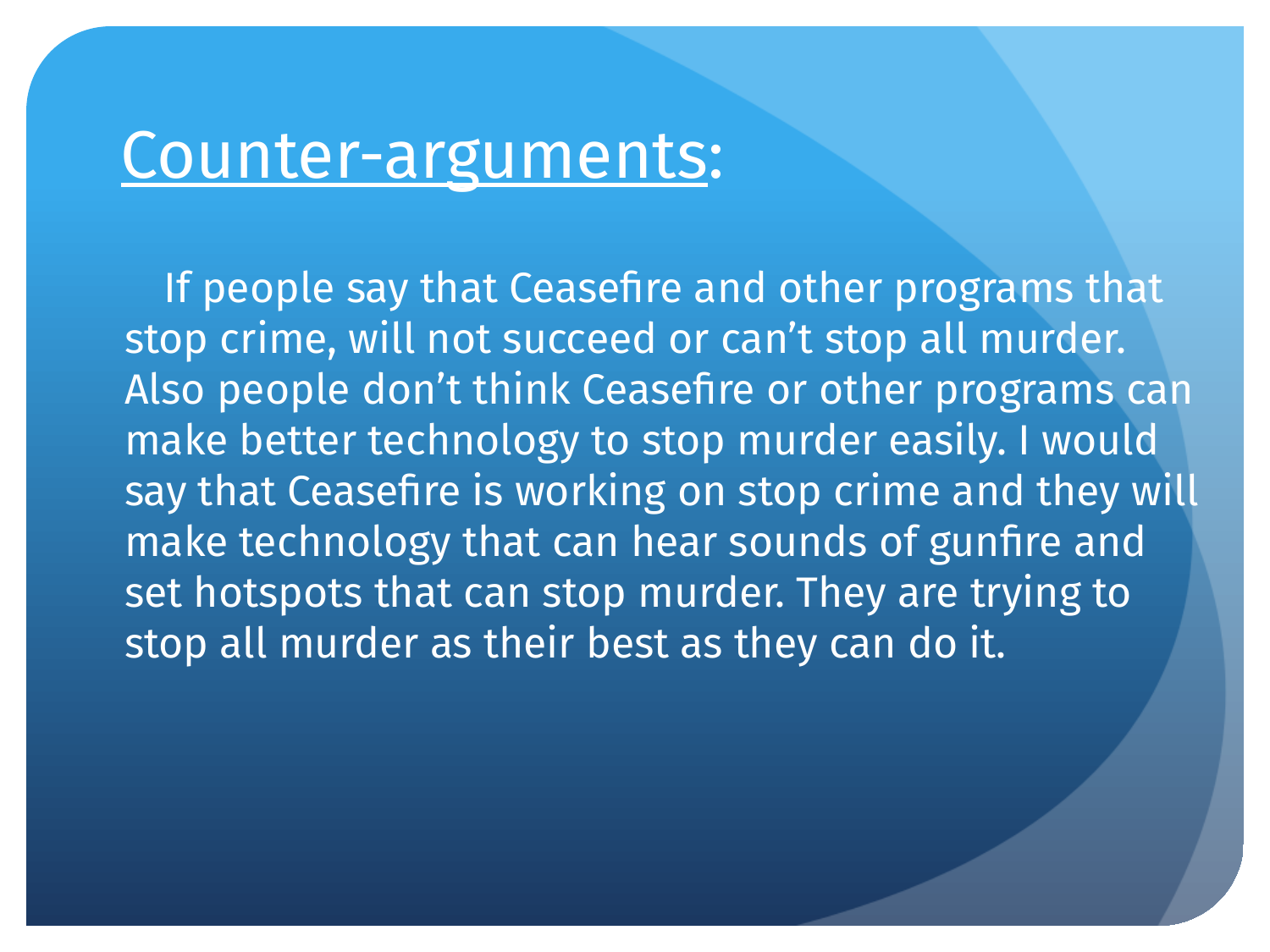

# Counter-arguments:
If people say that Ceasefire and other programs that stop crime, will not succeed or can’t stop all murder. Also people don’t think Ceasefire or other programs can make better technology to stop murder easily. I would say that Ceasefire is working on stop crime and they will make technology that can hear sounds of gunfire and set hotspots that can stop murder. They are trying to stop all murder as their best as they can do it.